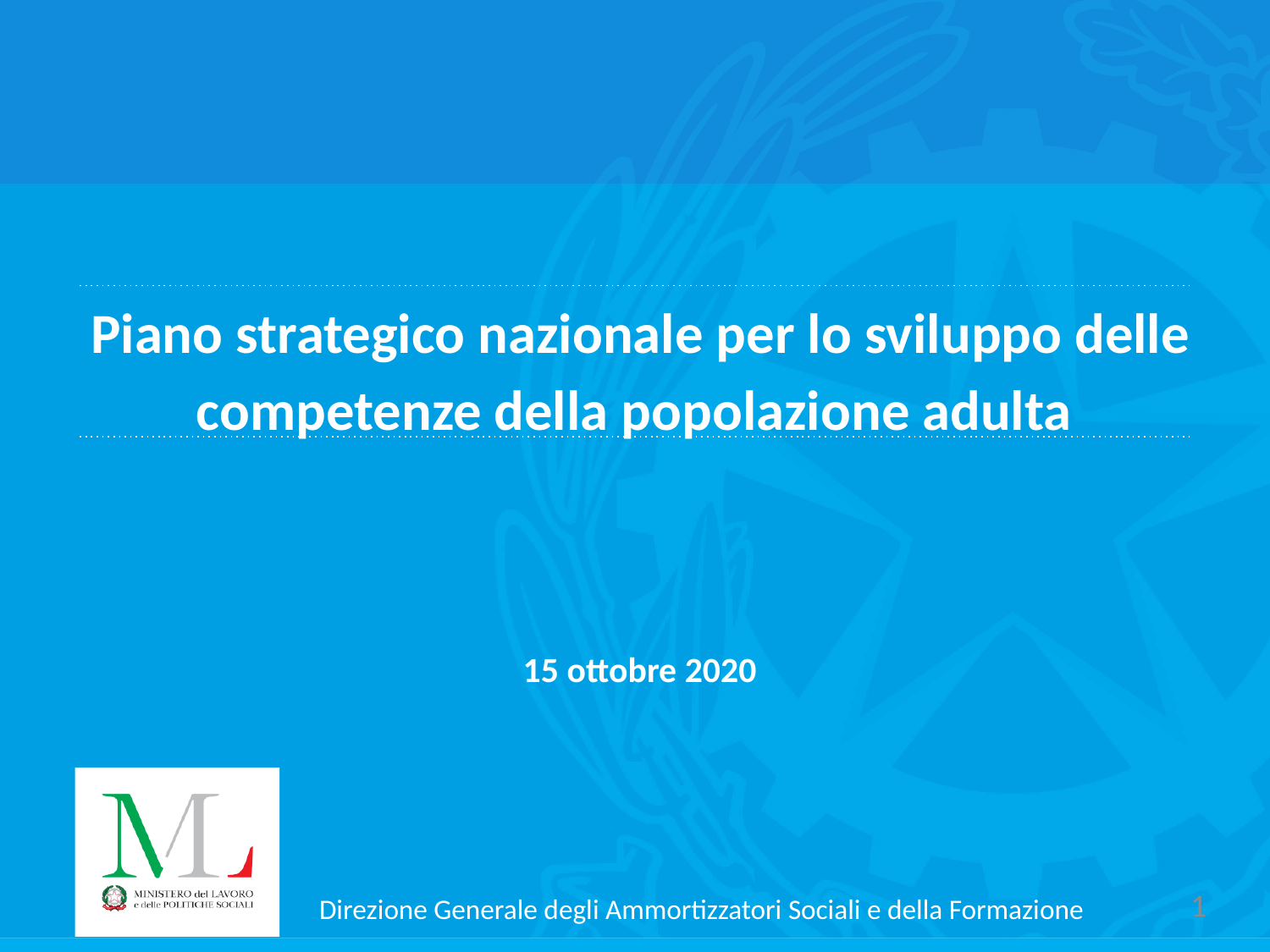

# Piano strategico nazionale per lo sviluppo delle competenze della popolazione adulta

15 ottobre 2020

Direzione Generale degli Ammortizzatori Sociali e della Formazione
1